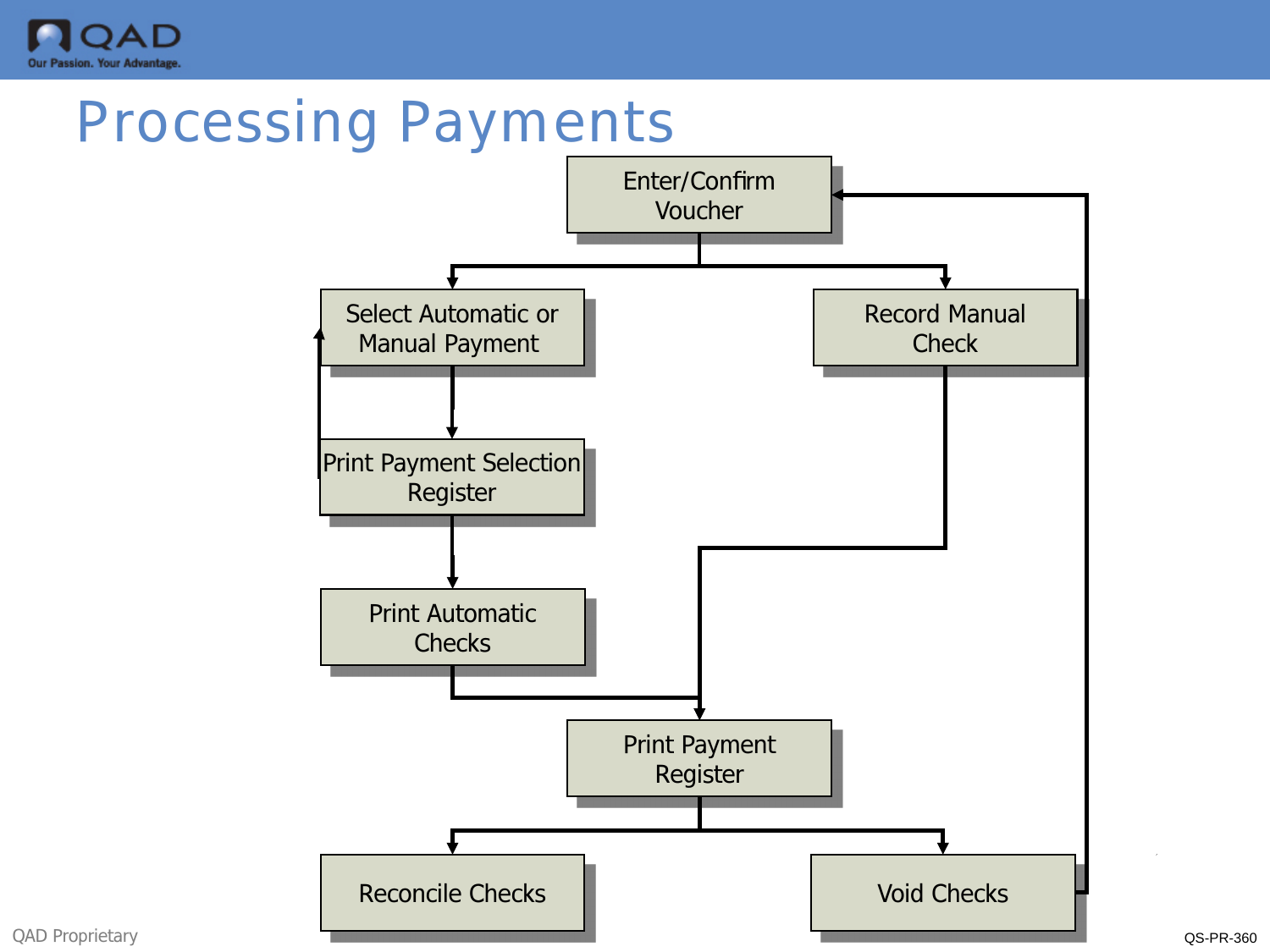

Processing Payments
Enter/Confirm Voucher
Select Automatic or Manual Payment
Record Manual Check

Print Payment Selection Register
Print Automatic Checks
Print Payment Register
Reconcile Checks
Void Checks

QS-PR-360